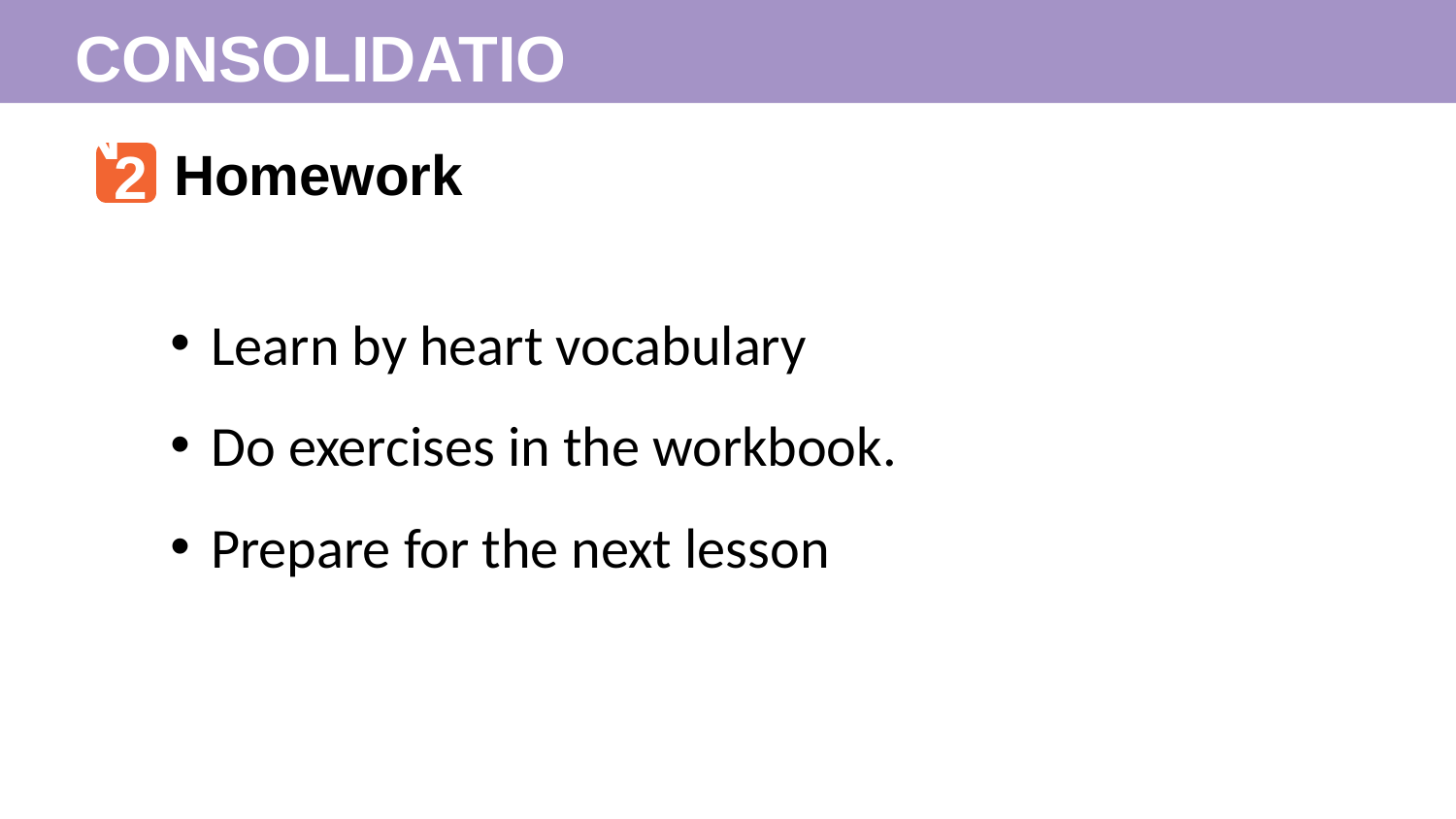

CONSOLIDATION
2
Homework

Learn by heart vocabulary
Do exercises in the workbook.
Prepare for the next lesson